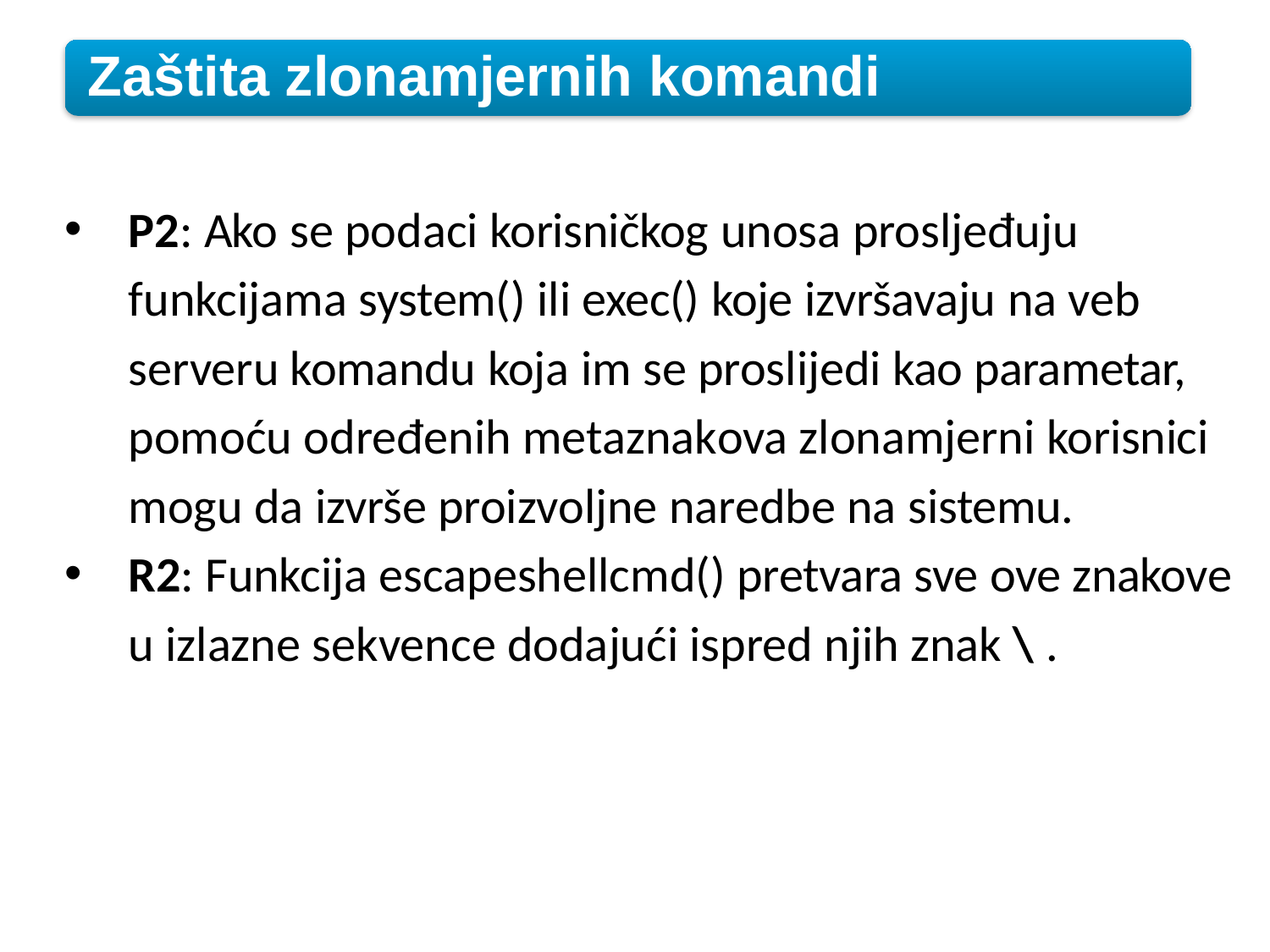

Zaštita zlonamjernih komandi
P2: Ako se podaci korisničkog unosa prosljeđuju funkcijama system() ili exec() koje izvršavaju na veb serveru komandu koja im se proslijedi kao parametar, pomoću određenih metaznakova zlonamjerni korisnici mogu da izvrše proizvoljne naredbe na sistemu.
R2: Funkcija escapeshellcmd() pretvara sve ove znakove u izlazne sekvence dodajući ispred njih znak \ .